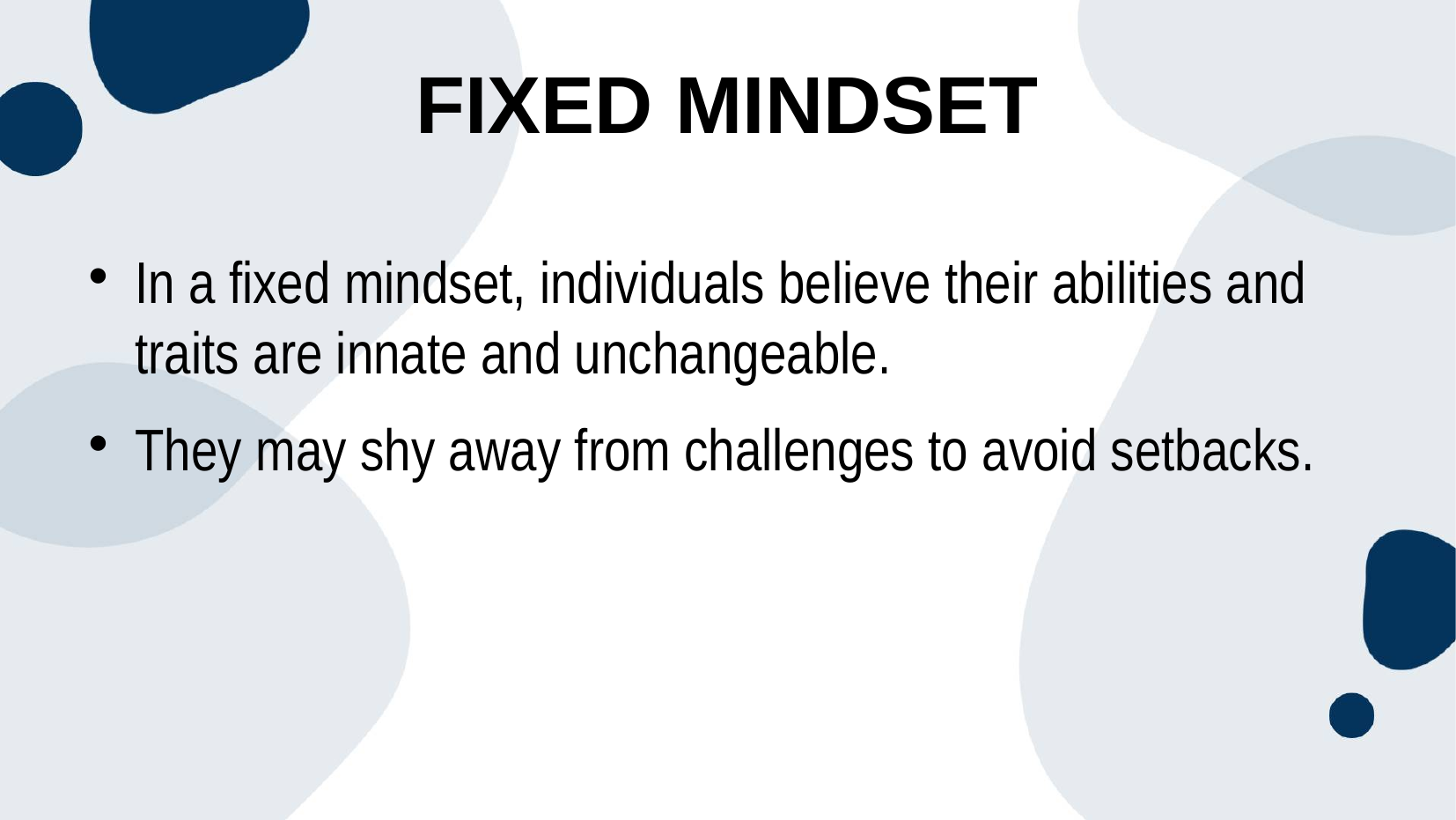

# Fixed mindset
In a fixed mindset, individuals believe their abilities and traits are innate and unchangeable.
They may shy away from challenges to avoid setbacks.